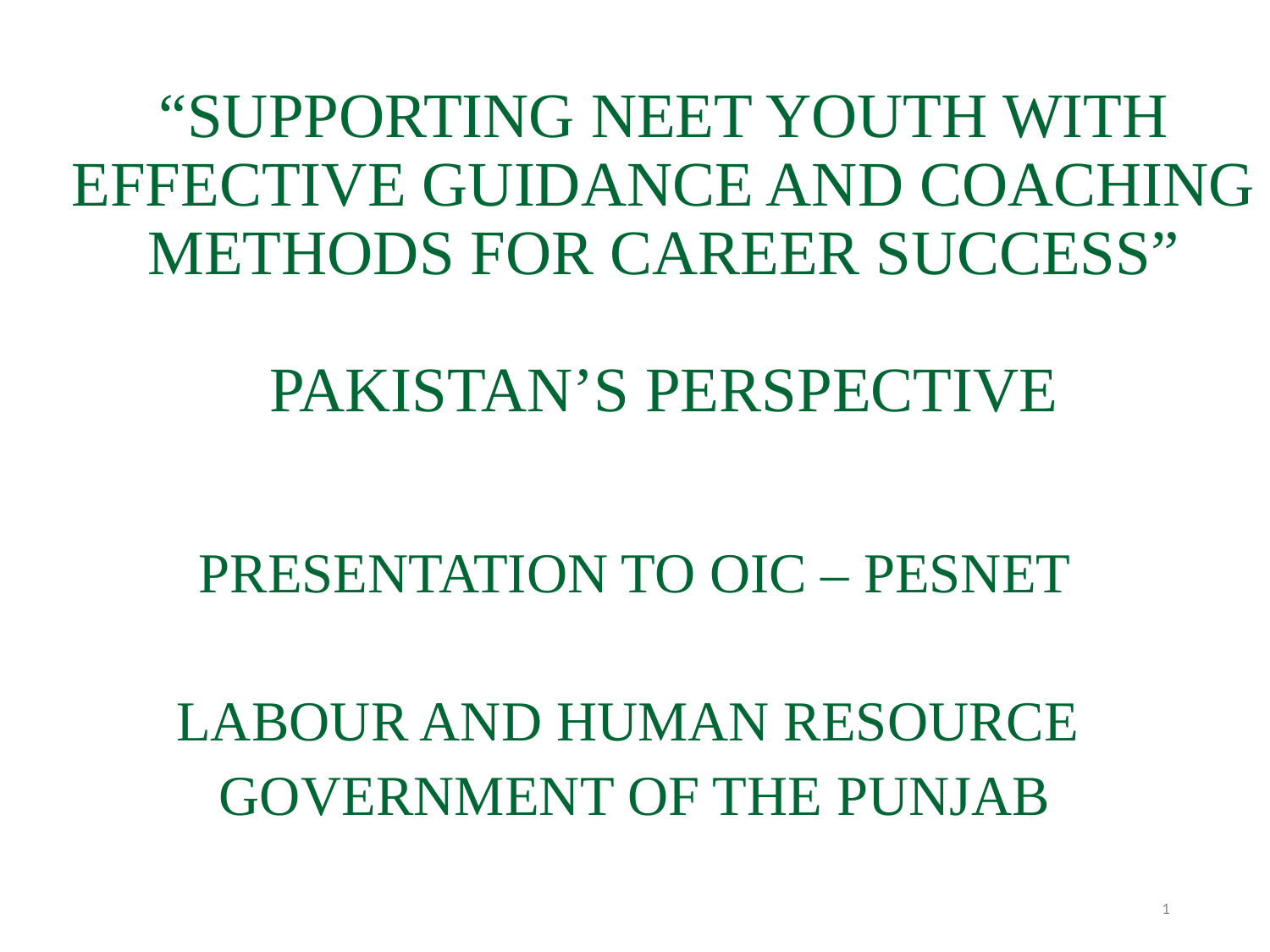

# “SUPPORTING NEET YOUTH WITH EFFECTIVE GUIDANCE AND COACHING METHODS FOR CAREER SUCCESS” PAKISTAN’S PERSPECTIVE
PRESENTATION TO OIC – PESNET

LABOUR AND HUMAN RESOURCE
GOVERNMENT OF THE PUNJAB
1